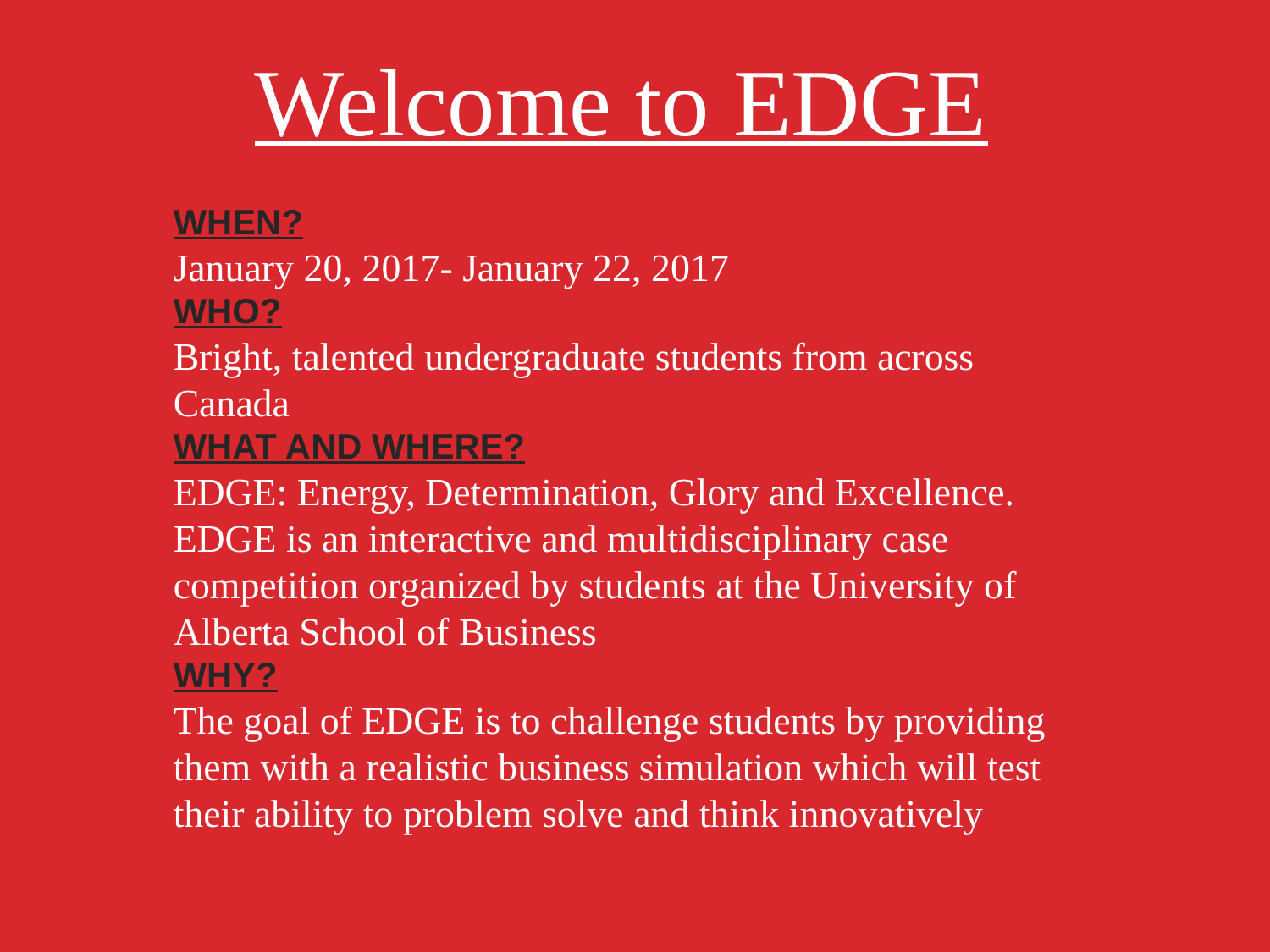

Welcome to EDGE
WHEN?
January 20, 2017- January 22, 2017
WHO?
Bright, talented undergraduate students from across Canada
WHAT AND WHERE?
EDGE: Energy, Determination, Glory and Excellence. EDGE is an interactive and multidisciplinary case competition organized by students at the University of Alberta School of Business
WHY?
The goal of EDGE is to challenge students by providing them with a realistic business simulation which will test their ability to problem solve and think innovatively